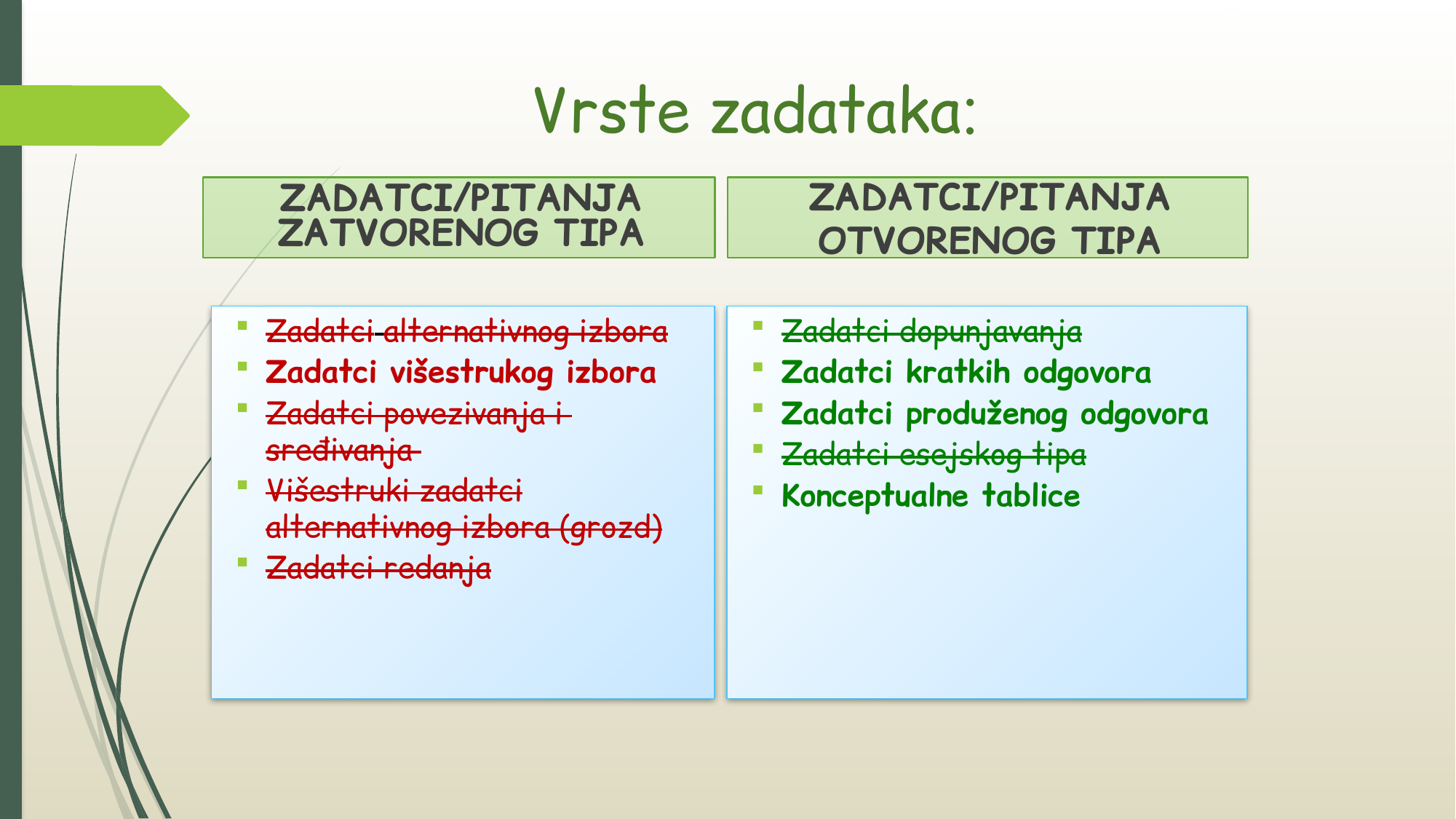

18
Vrste zadataka:
ZADATCI/PITANJA ZATVORENOG TIPA
ZADATCI/PITANJA OTVORENOG TIPA
Zadatci alternativnog izbora
Zadatci višestrukog izbora
Zadatci povezivanja i  sređivanja
Višestruki zadatci alternativnog izbora (grozd)
Zadatci redanja
Zadatci dopunjavanja
Zadatci kratkih odgovora
Zadatci produženog odgovora
Zadatci esejskog tipa
Konceptualne tablice